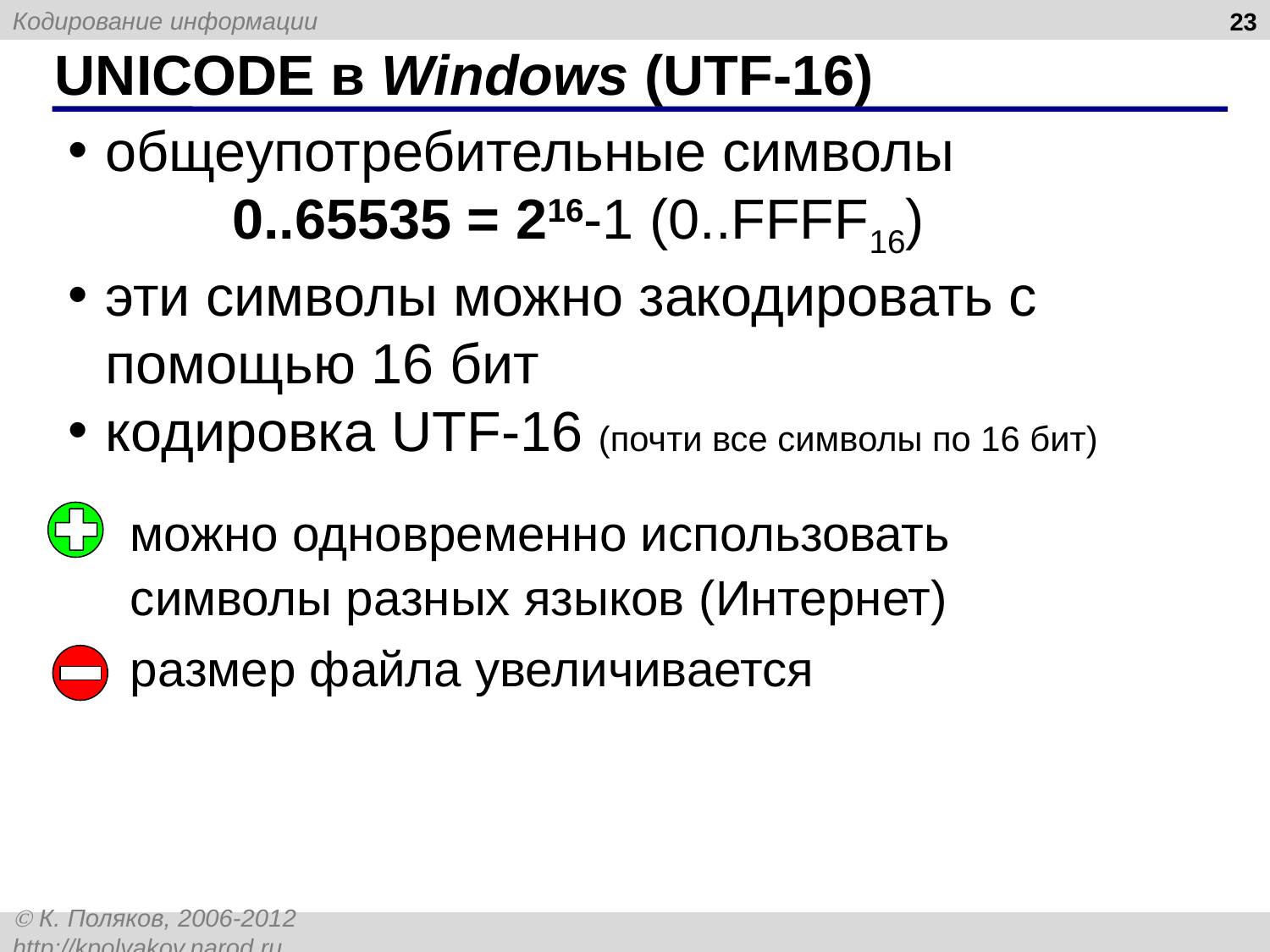

23
# UNICODE в Windows (UTF-16)
общеупотребительные символы
	0..65535 = 216-1 (0..FFFF16)
эти символы можно закодировать с помощью 16 бит
кодировка UTF-16 (почти все символы по 16 бит)
можно одновременно использовать символы разных языков (Интернет)

размер файла увеличивается